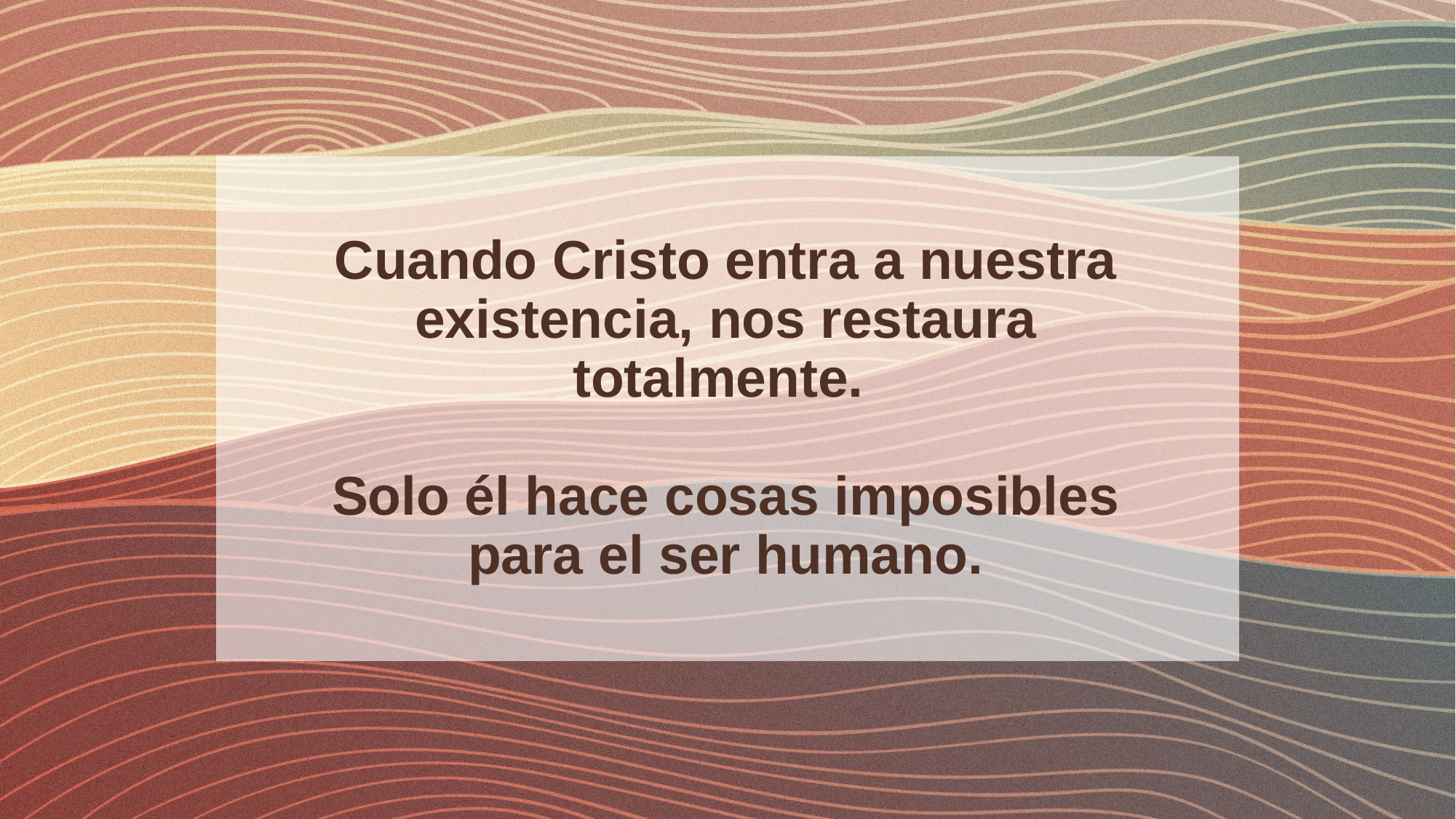

Cuando Cristo entra a nuestra existencia, nos restaura totalmente.

Solo él hace cosas imposibles para el ser humano.